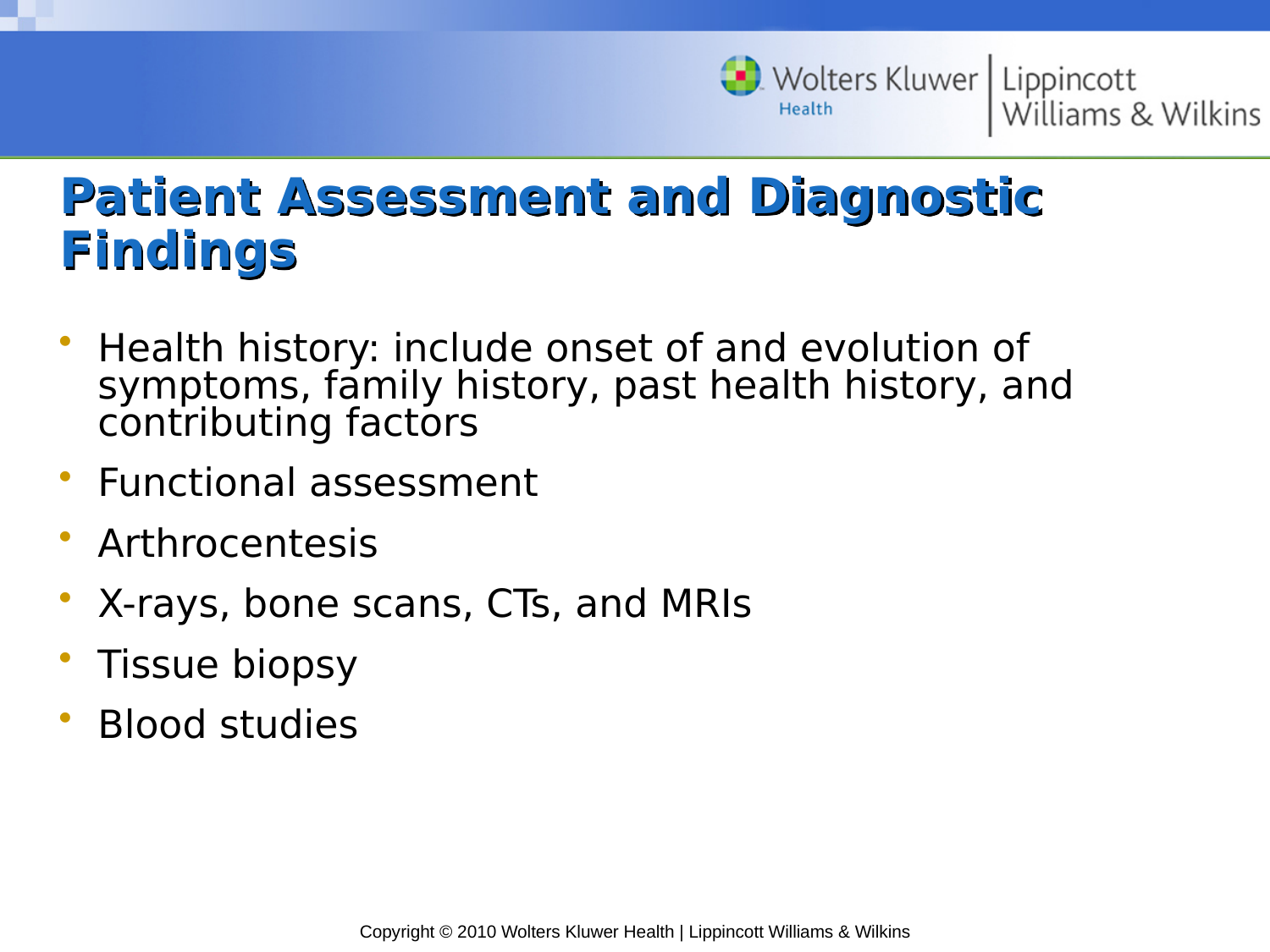

# Patient Assessment and Diagnostic Findings
Health history: include onset of and evolution of symptoms, family history, past health history, and contributing factors
Functional assessment
Arthrocentesis
X-rays, bone scans, CTs, and MRIs
Tissue biopsy
Blood studies